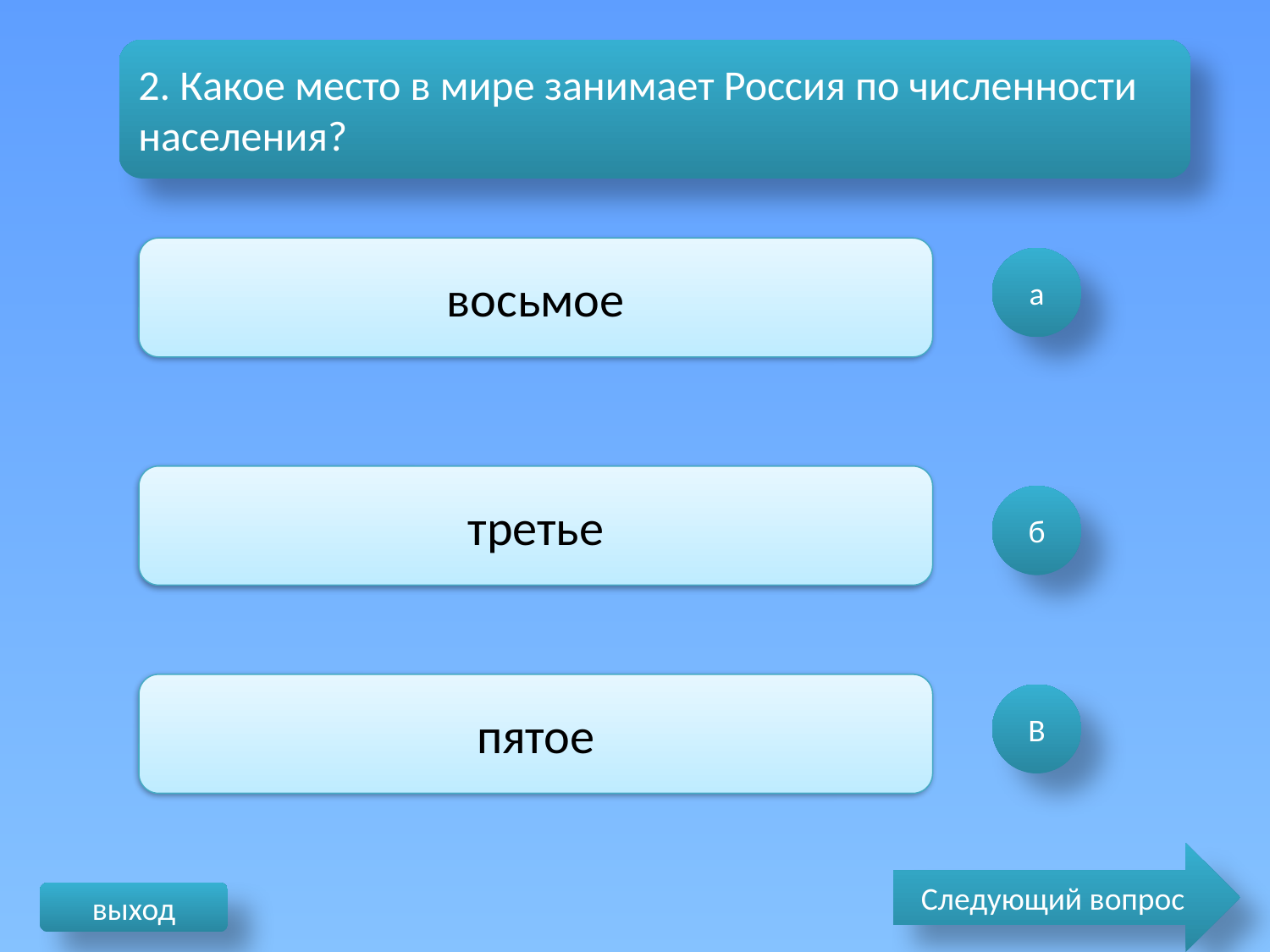

2. Какое место в мире занимает Россия по численности населения?
восьмое
а
третье
б
пятое
В
Следующий вопрос
выход